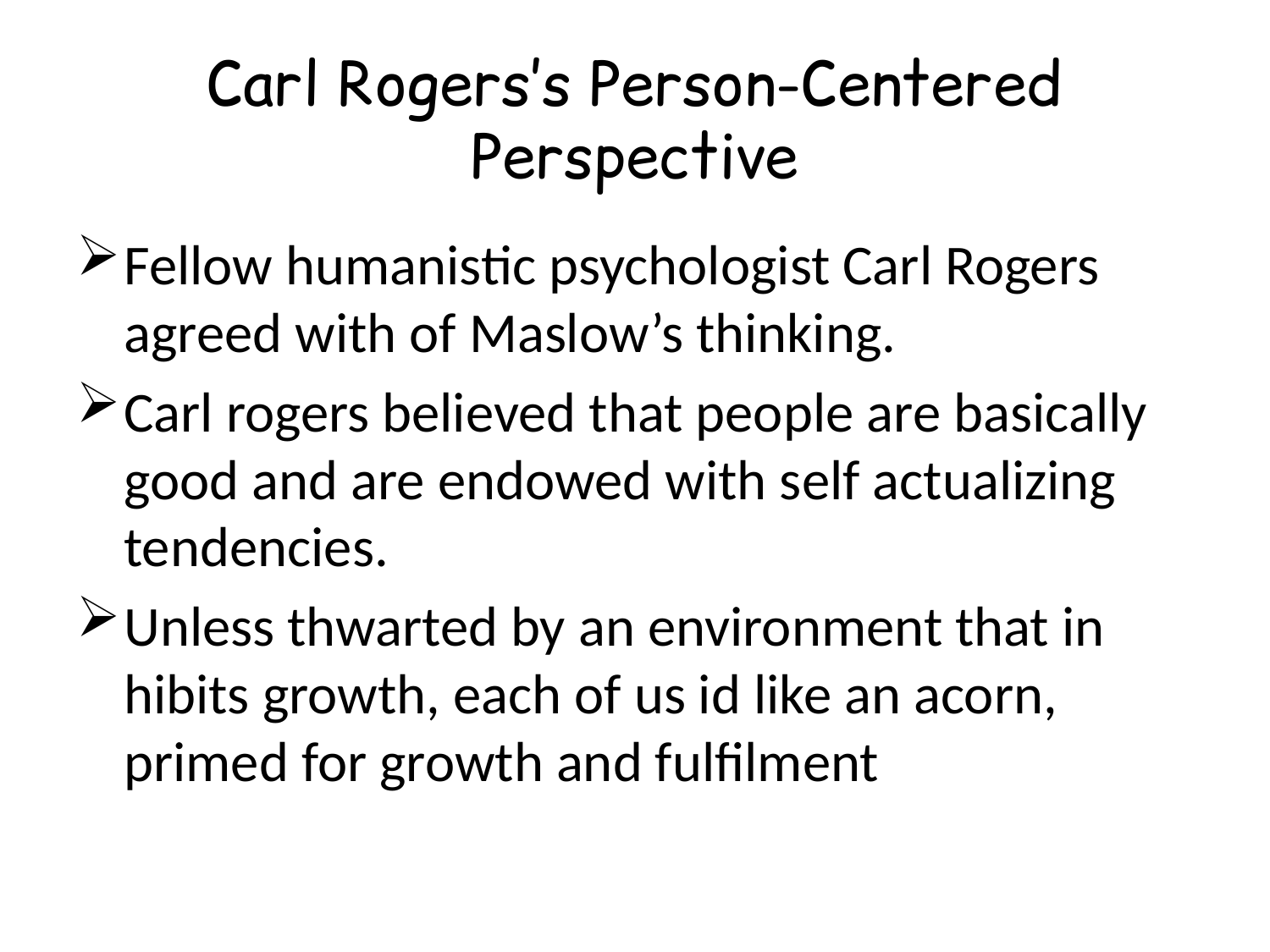

# Carl Rogers’s Person-Centered Perspective
Fellow humanistic psychologist Carl Rogers agreed with of Maslow’s thinking.
Carl rogers believed that people are basically good and are endowed with self actualizing tendencies.
Unless thwarted by an environment that in hibits growth, each of us id like an acorn, primed for growth and fulfilment